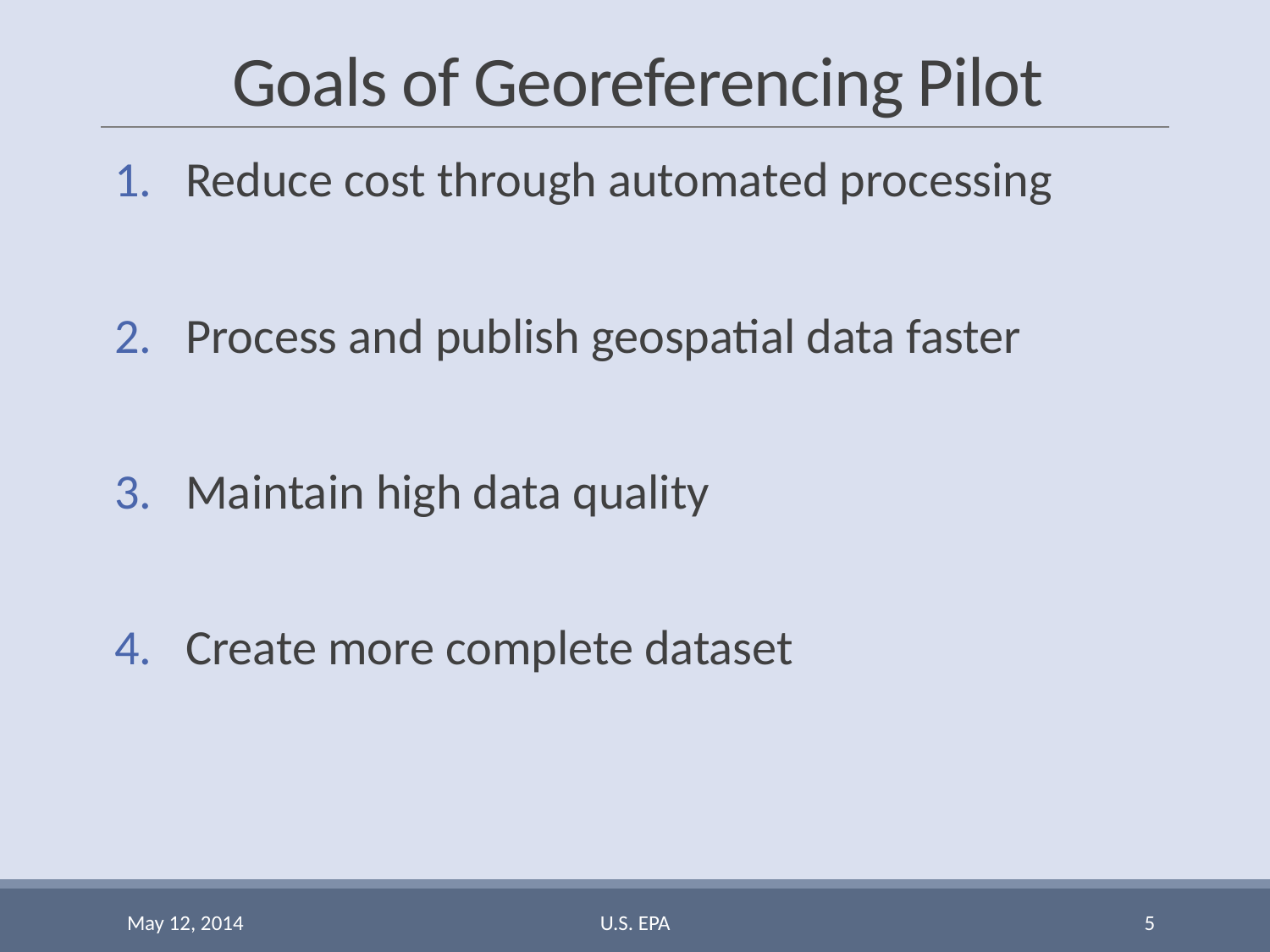

# Goals of Georeferencing Pilot

Reduce cost through automated processing

Process and publish geospatial data faster

Maintain high data quality

Create more complete dataset
May 12, 2014
U.S. EPA
5